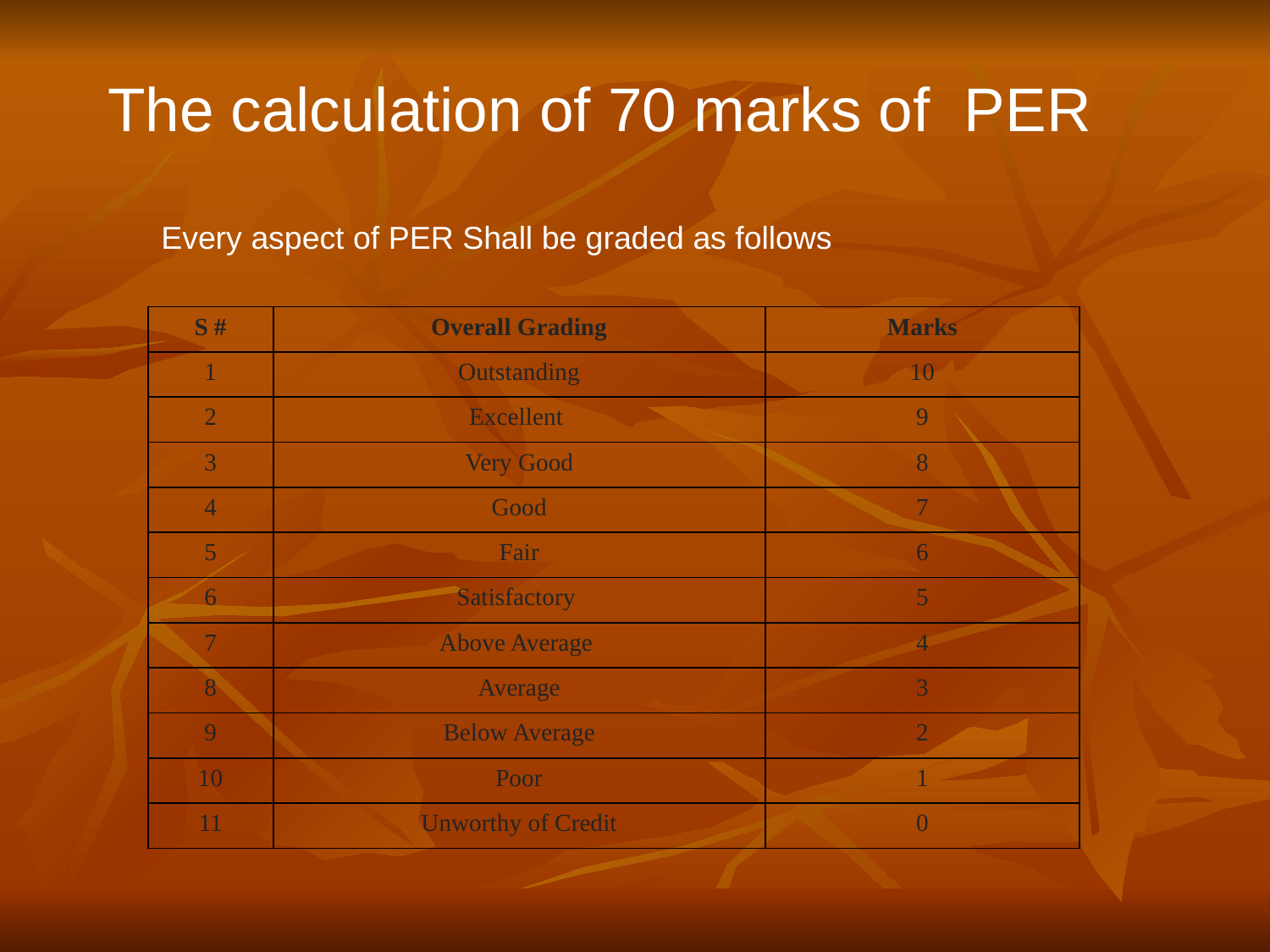

The calculation of 70 marks of  PER
Every aspect of PER Shall be graded as follows
| S # | Overall Grading | Marks |
| --- | --- | --- |
| 1 | Outstanding | 10 |
| 2 | Excellent | 9 |
| 3 | Very Good | 8 |
| 4 | Good | 7 |
| 5 | Fair | 6 |
| 6 | Satisfactory | 5 |
| 7 | Above Average | 4 |
| 8 | Average | 3 |
| 9 | Below Average | 2 |
| 10 | Poor | 1 |
| 11 | Unworthy of Credit | 0 |